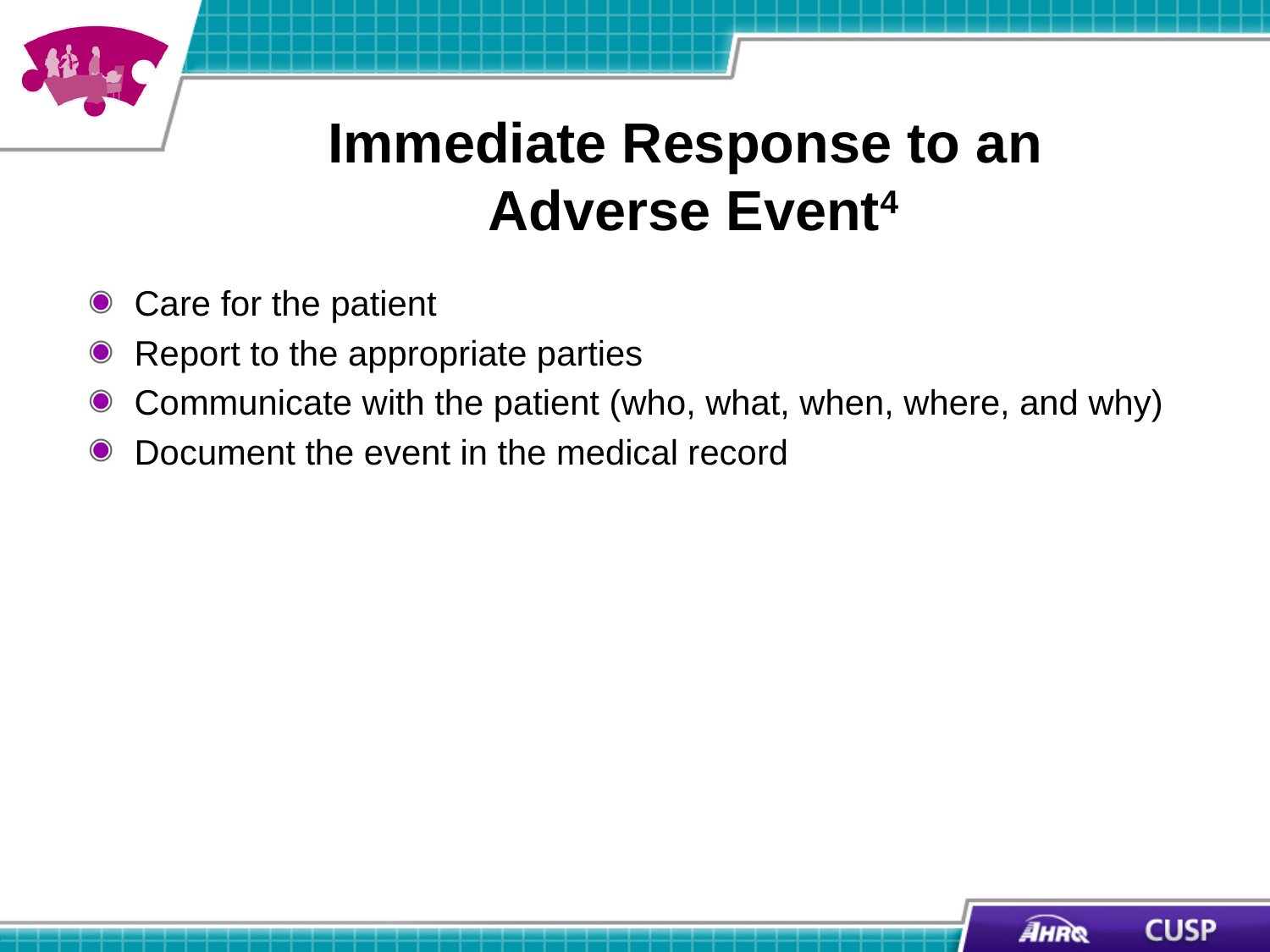

# Immediate Response to an Adverse Event4
Care for the patient
Report to the appropriate parties
Communicate with the patient (who, what, when, where, and why)
Document the event in the medical record